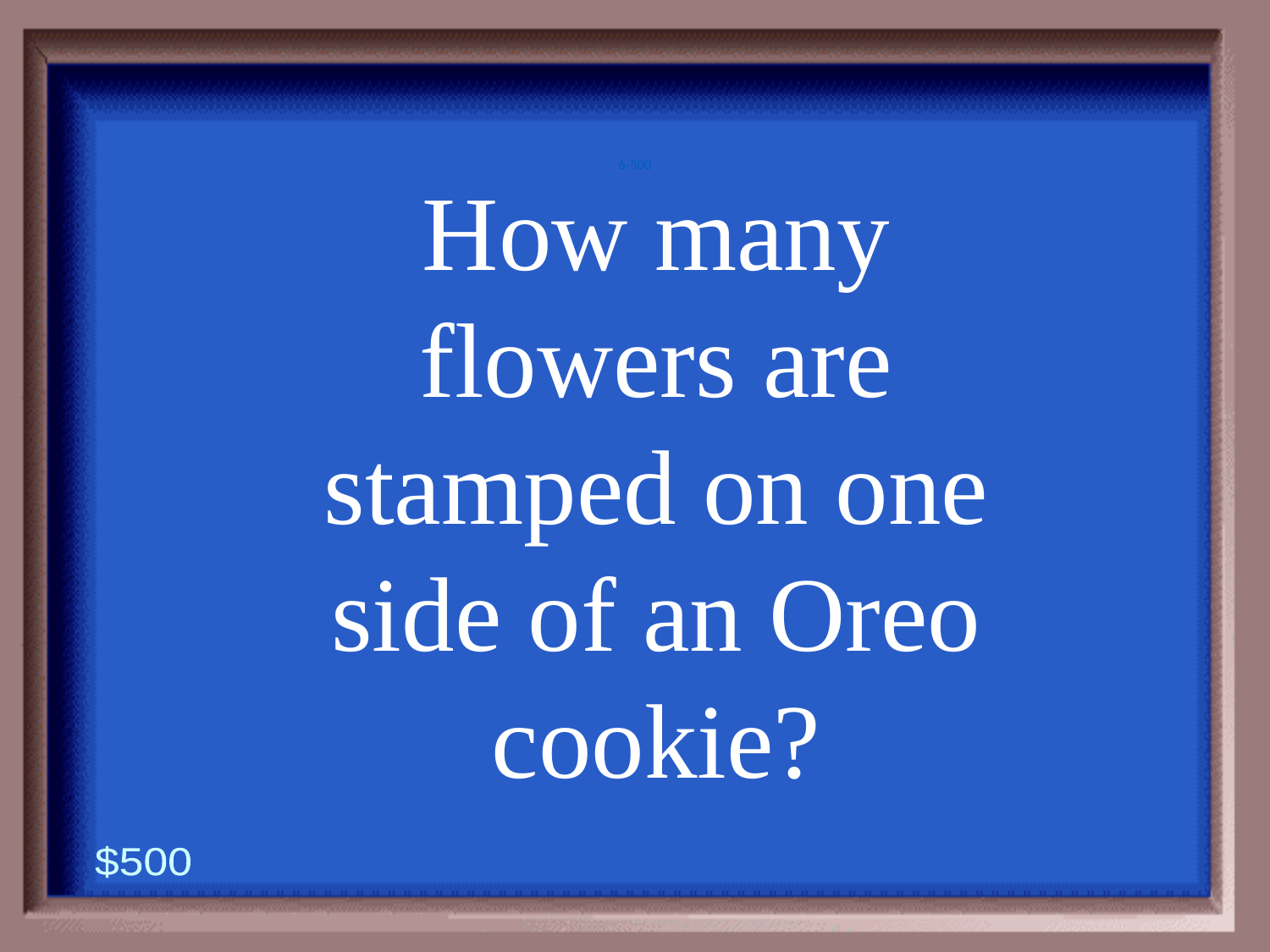

6-500
How many flowers are stamped on one side of an Oreo cookie?
$500